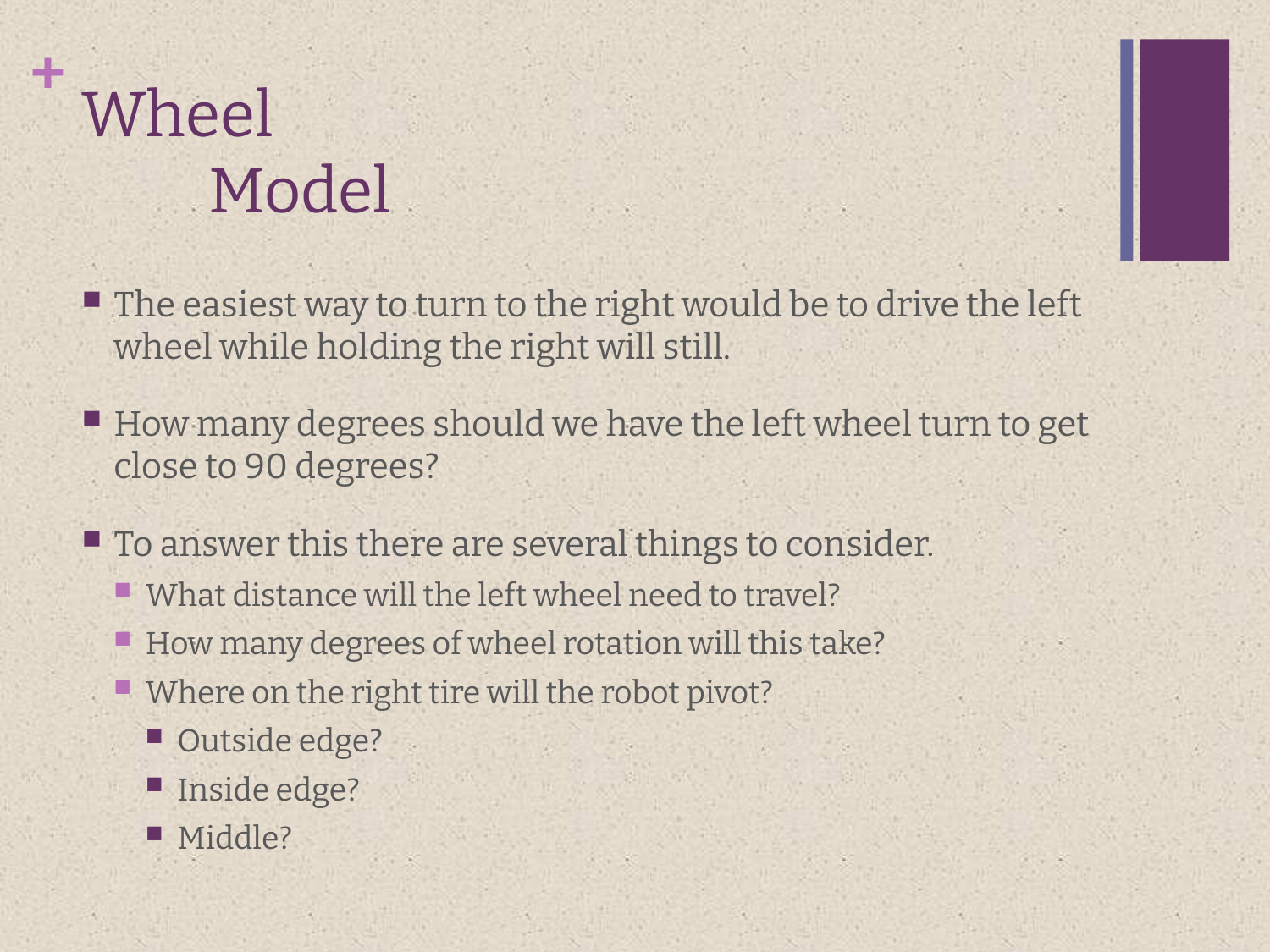

# Wheel Model
The easiest way to turn to the right would be to drive the left wheel while holding the right will still.
How many degrees should we have the left wheel turn to get close to 90 degrees?
To answer this there are several things to consider.
What distance will the left wheel need to travel?
How many degrees of wheel rotation will this take?
Where on the right tire will the robot pivot?
Outside edge?
Inside edge?
Middle?